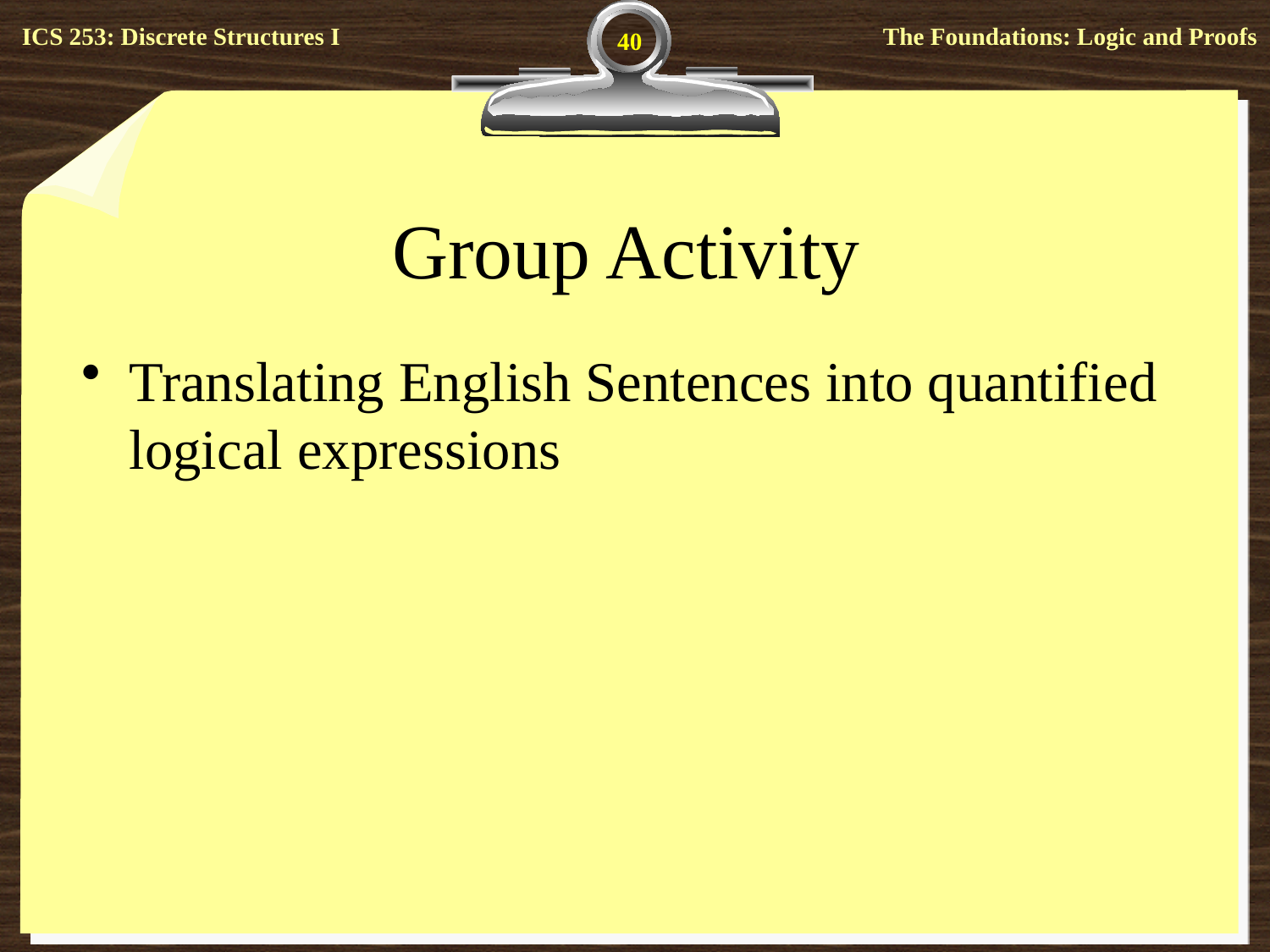

40
# Group Activity
Translating English Sentences into quantified logical expressions